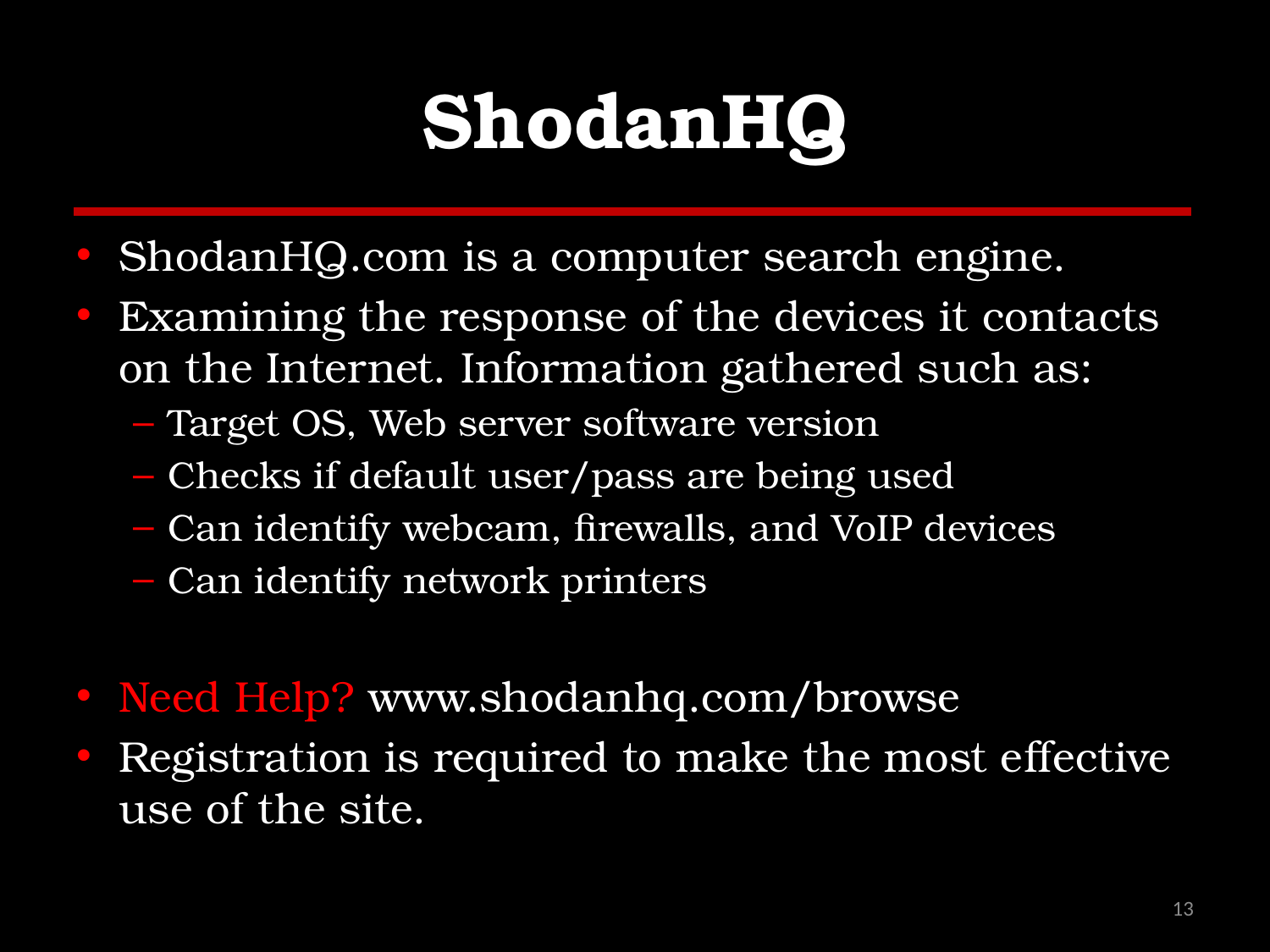

# ShodanHQ
ShodanHQ.com is a computer search engine.
Examining the response of the devices it contacts on the Internet. Information gathered such as:
Target OS, Web server software version
Checks if default user/pass are being used
Can identify webcam, firewalls, and VoIP devices
Can identify network printers

Need Help? www.shodanhq.com/browse
Registration is required to make the most effective use of the site.
13